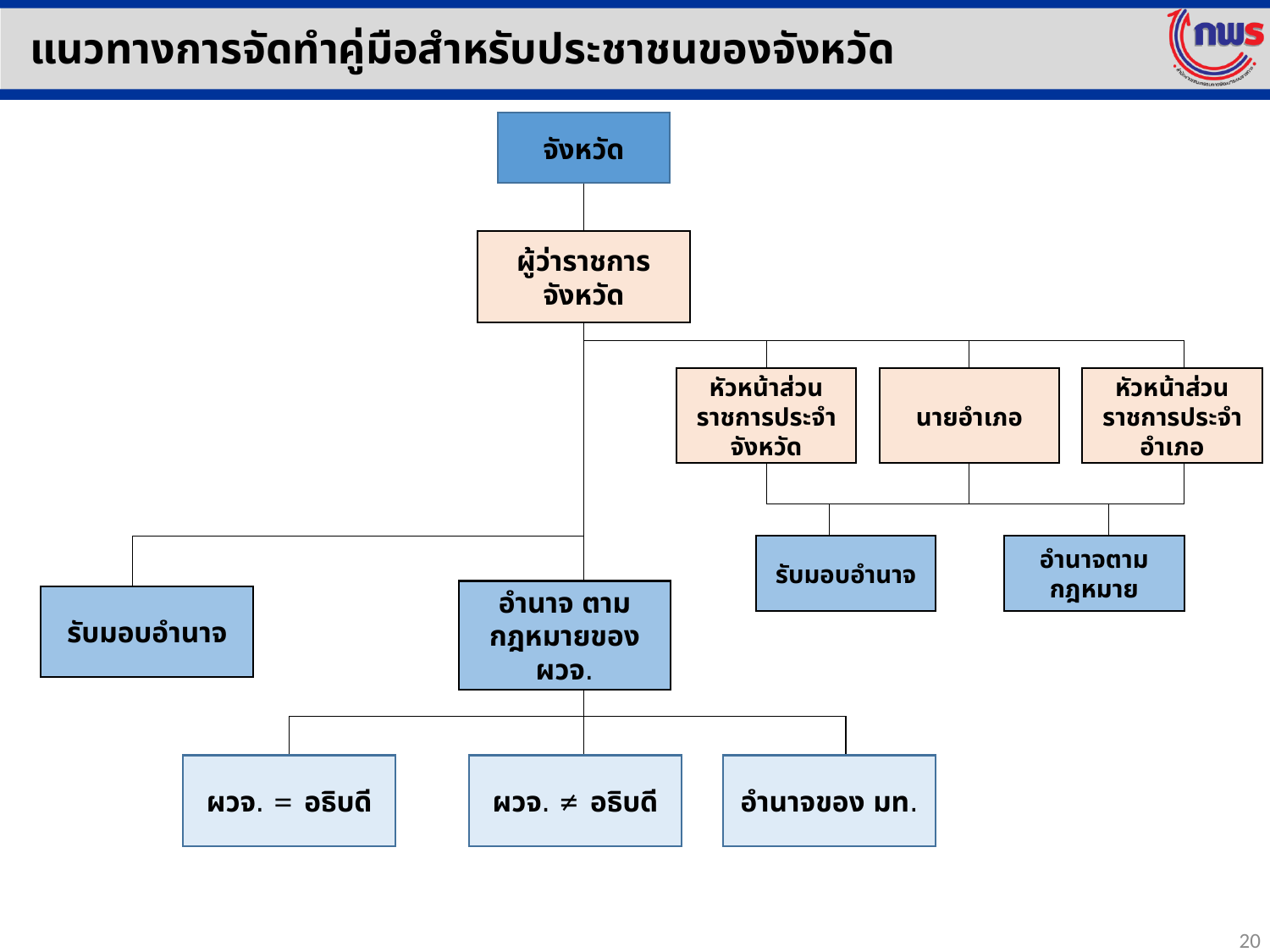

แนวทางการจัดทำคู่มือสำหรับประชาชนของจังหวัด
จังหวัด
ผู้ว่าราชการจังหวัด
หัวหน้าส่วนราชการประจำจังหวัด
นายอำเภอ
หัวหน้าส่วนราชการประจำอำเภอ
รับมอบอำนาจ
อำนาจตามกฎหมาย
อำนาจ ตามกฎหมายของ ผวจ.
รับมอบอำนาจ
ผวจ. ≠ อธิบดี
ผวจ. = อธิบดี
อำนาจของ มท.
20